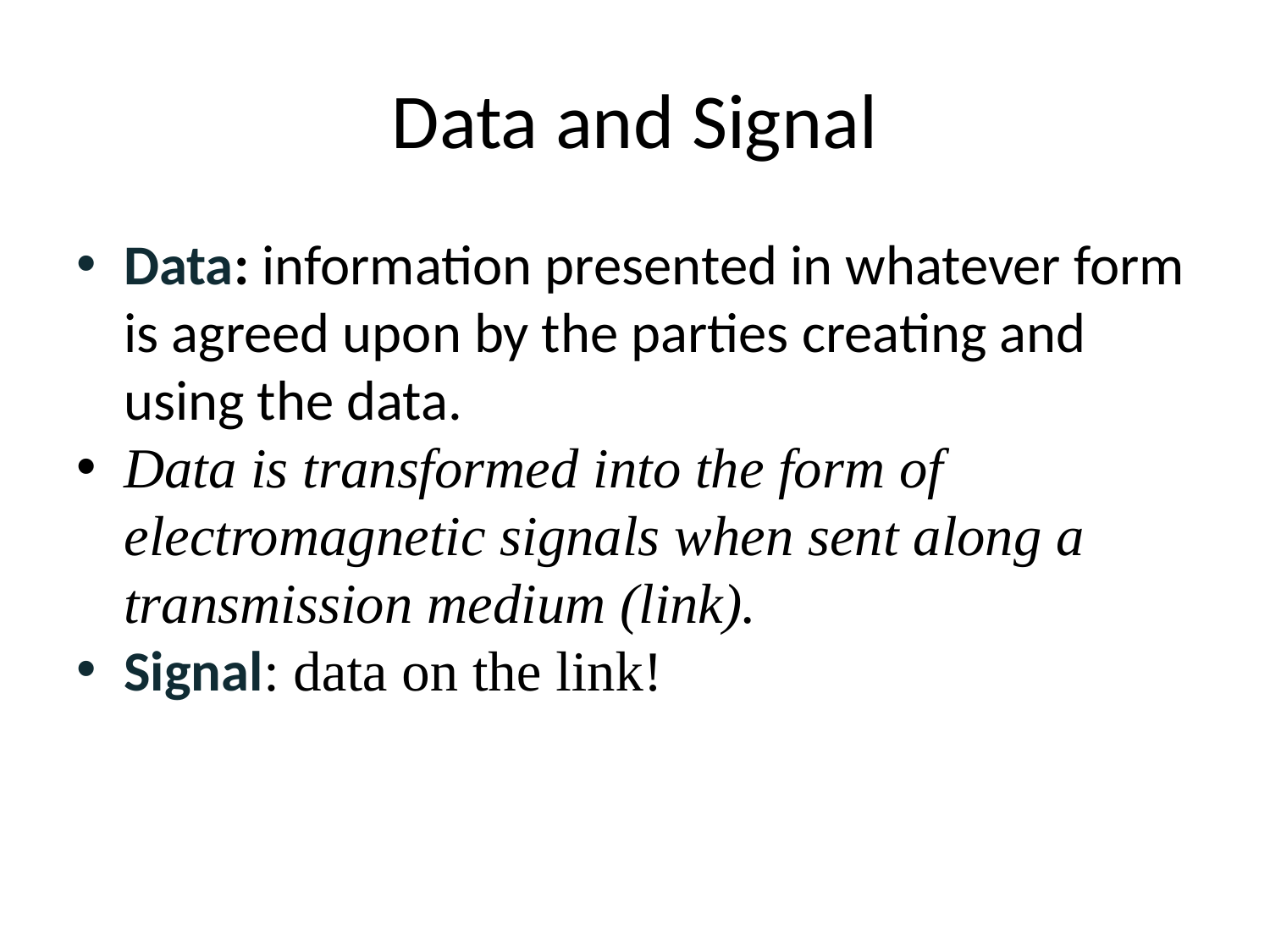

# Data and Signal
Data: information presented in whatever form is agreed upon by the parties creating and using the data.
Data is transformed into the form of electromagnetic signals when sent along a transmission medium (link).
Signal: data on the link!